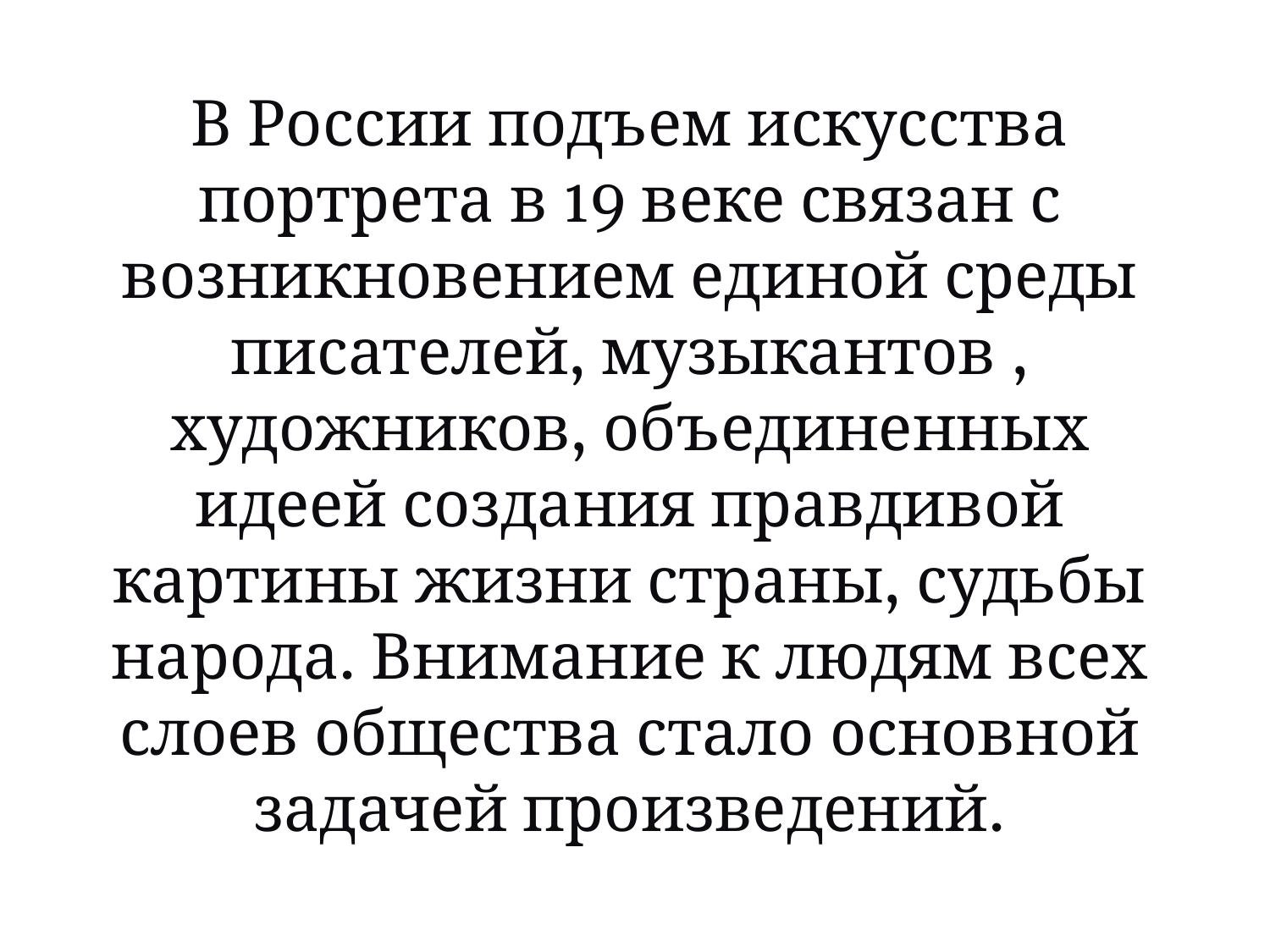

В России подъем искусства портрета в 19 веке связан с возникновением единой среды писателей, музыкантов , художников, объединенных идеей создания правдивой картины жизни страны, судьбы народа. Внимание к людям всех слоев общества стало основной задачей произведений.